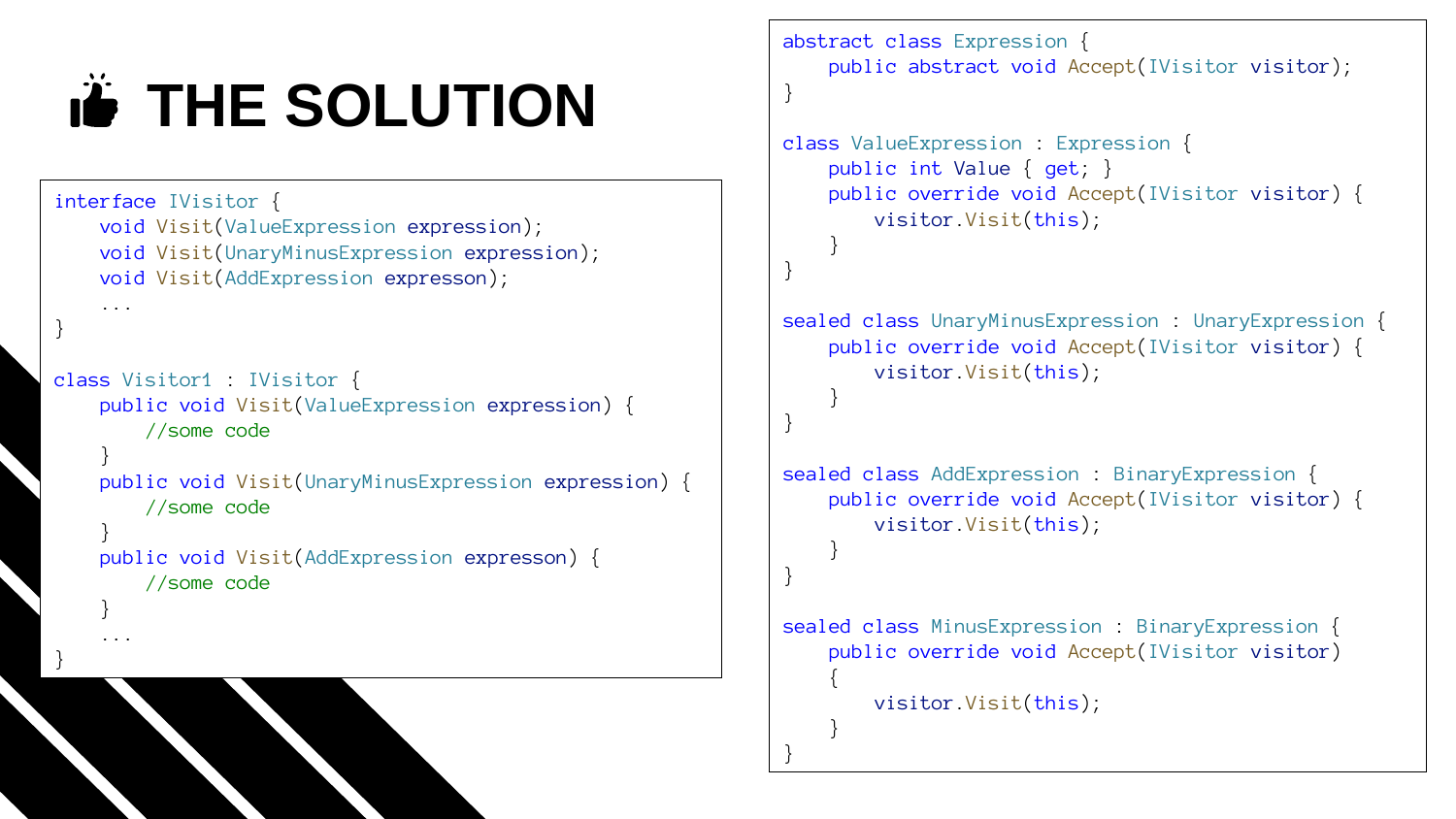

abstract class Expression {
    public abstract void Accept(IVisitor visitor);
}
class ValueExpression : Expression {
    public int Value { get; }
    public override void Accept(IVisitor visitor) {
        visitor.Visit(this);
    }
}
sealed class UnaryMinusExpression : UnaryExpression {
    public override void Accept(IVisitor visitor) {
        visitor.Visit(this);
    }
}
sealed class AddExpression : BinaryExpression {
    public override void Accept(IVisitor visitor) {
        visitor.Visit(this);
    }
}

sealed class MinusExpression : BinaryExpression {
    public override void Accept(IVisitor visitor)
    {
        visitor.Visit(this);
    }
}
THE SOLUTION

interface IVisitor {
    void Visit(ValueExpression expression);
    void Visit(UnaryMinusExpression expression);
    void Visit(AddExpression expresson);
    ...
}
class Visitor1 : IVisitor {
    public void Visit(ValueExpression expression) {
        //some code
    }
    public void Visit(UnaryMinusExpression expression) {
        //some code
    }
    public void Visit(AddExpression expresson) {
        //some code
    }
    ...
}